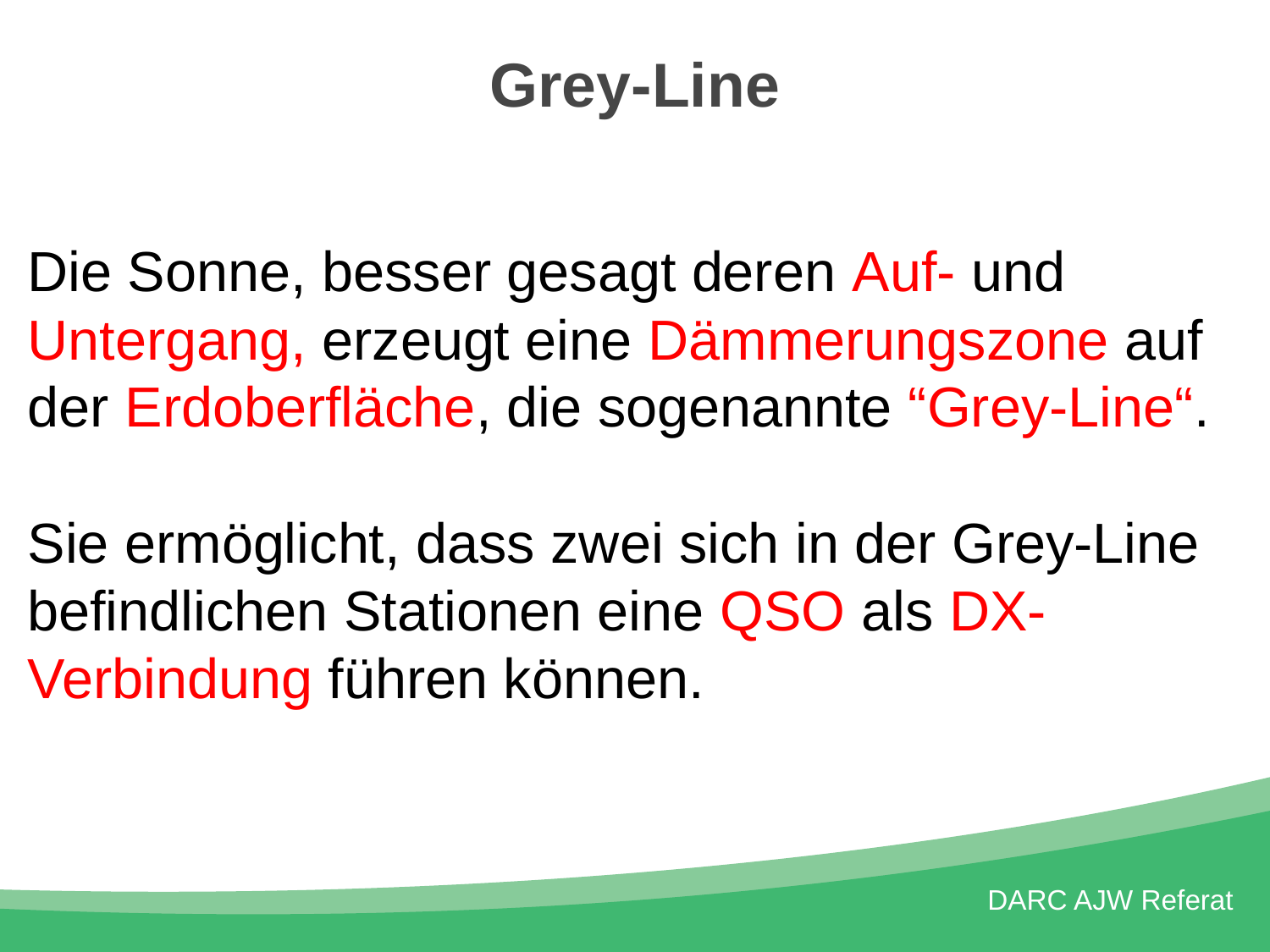

# Grey-Line

Die Sonne, besser gesagt deren Auf- und Untergang, erzeugt eine Dämmerungszone auf der Erdoberfläche, die sogenannte “Grey-Line“.
Sie ermöglicht, dass zwei sich in der Grey-Line befindlichen Stationen eine QSO als DX-Verbindung führen können.